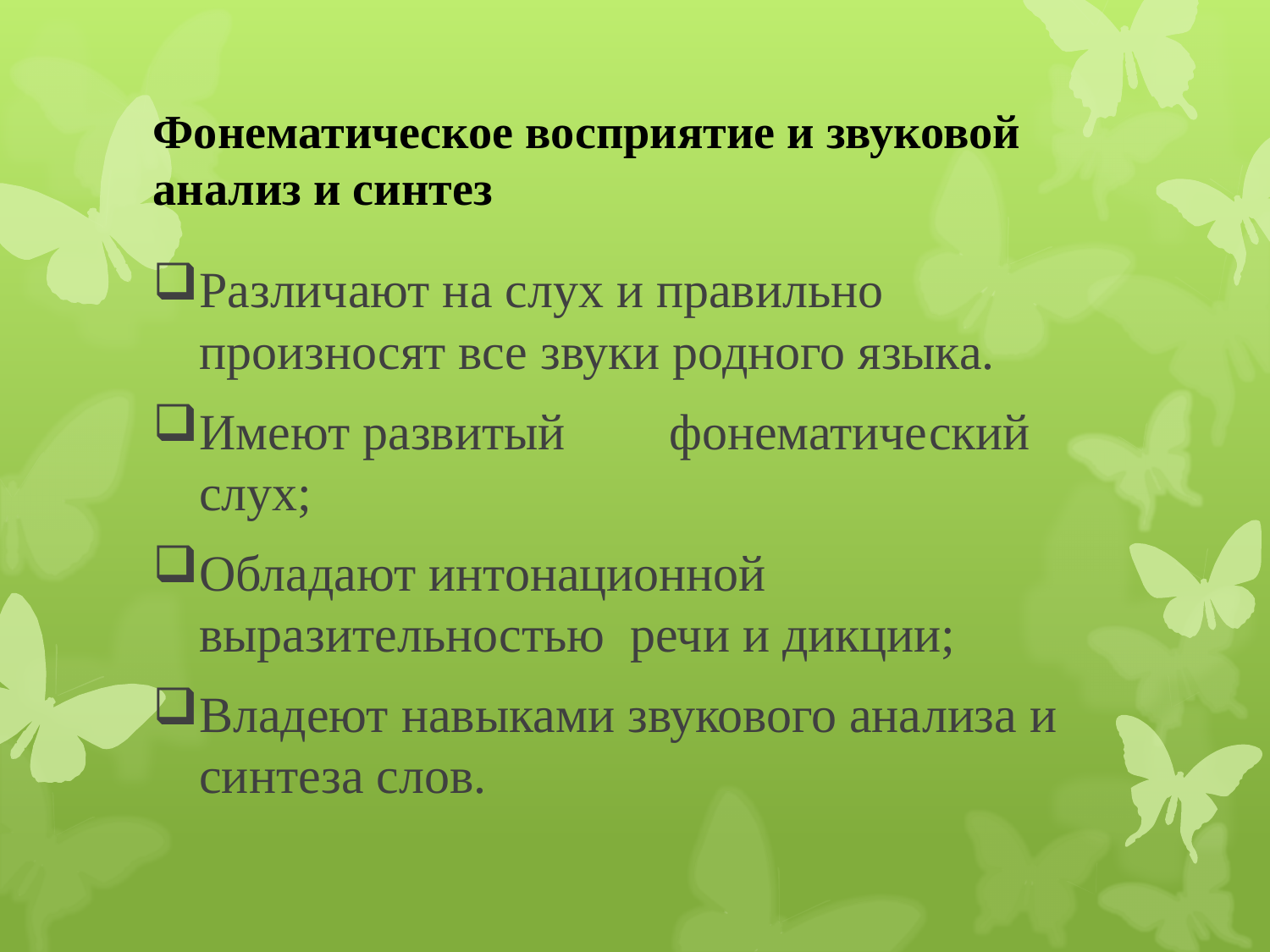

# Фонематическое восприятие и звуковой анализ и синтез
Различают на слух и правильно произносят все звуки родного языка.
Имеют развитый	 фонематический слух;
Обладают интонационной выразительностью  речи и дикции;
Владеют навыками звукового анализа и синтеза слов.